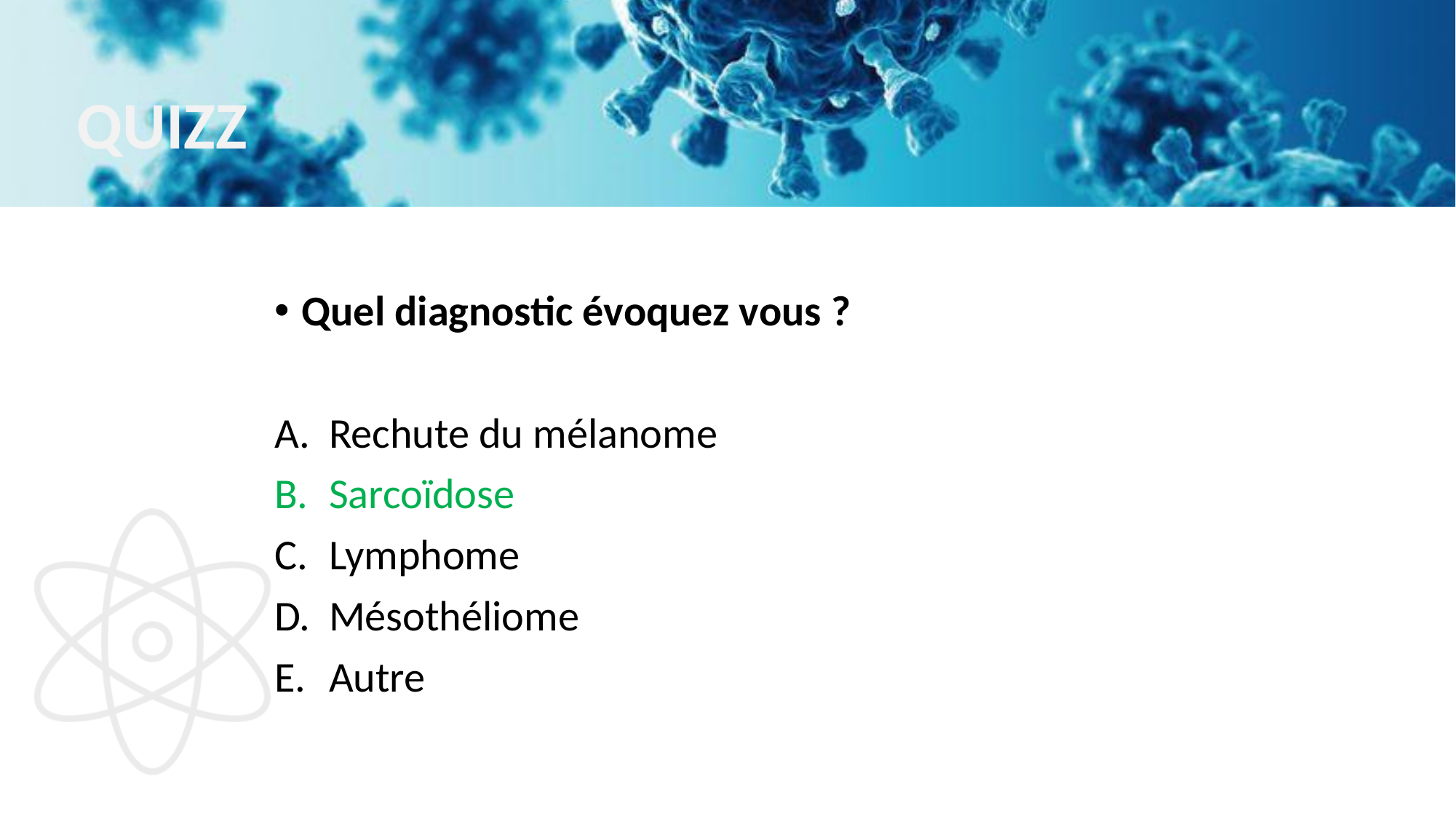

# QUIZZ

Quel diagnostic évoquez vous ?

Rechute du mélanome
Sarcoïdose
Lymphome
Mésothéliome
Autre